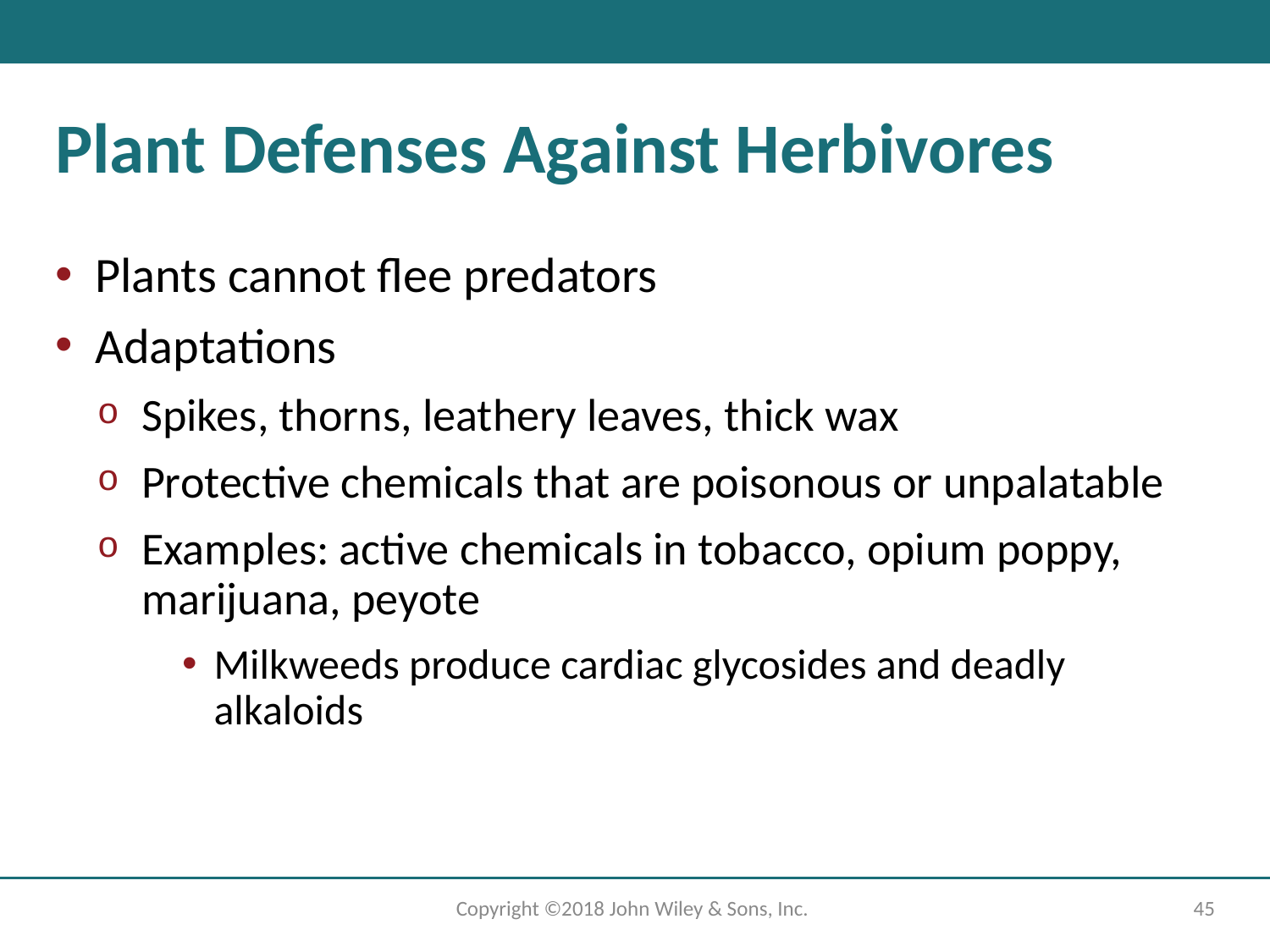

# Plant Defenses Against Herbivores
Plants cannot flee predators
Adaptations
Spikes, thorns, leathery leaves, thick wax
Protective chemicals that are poisonous or unpalatable
Examples: active chemicals in tobacco, opium poppy, marijuana, peyote
Milkweeds produce cardiac glycosides and deadly alkaloids
Copyright ©2018 John Wiley & Sons, Inc.
45